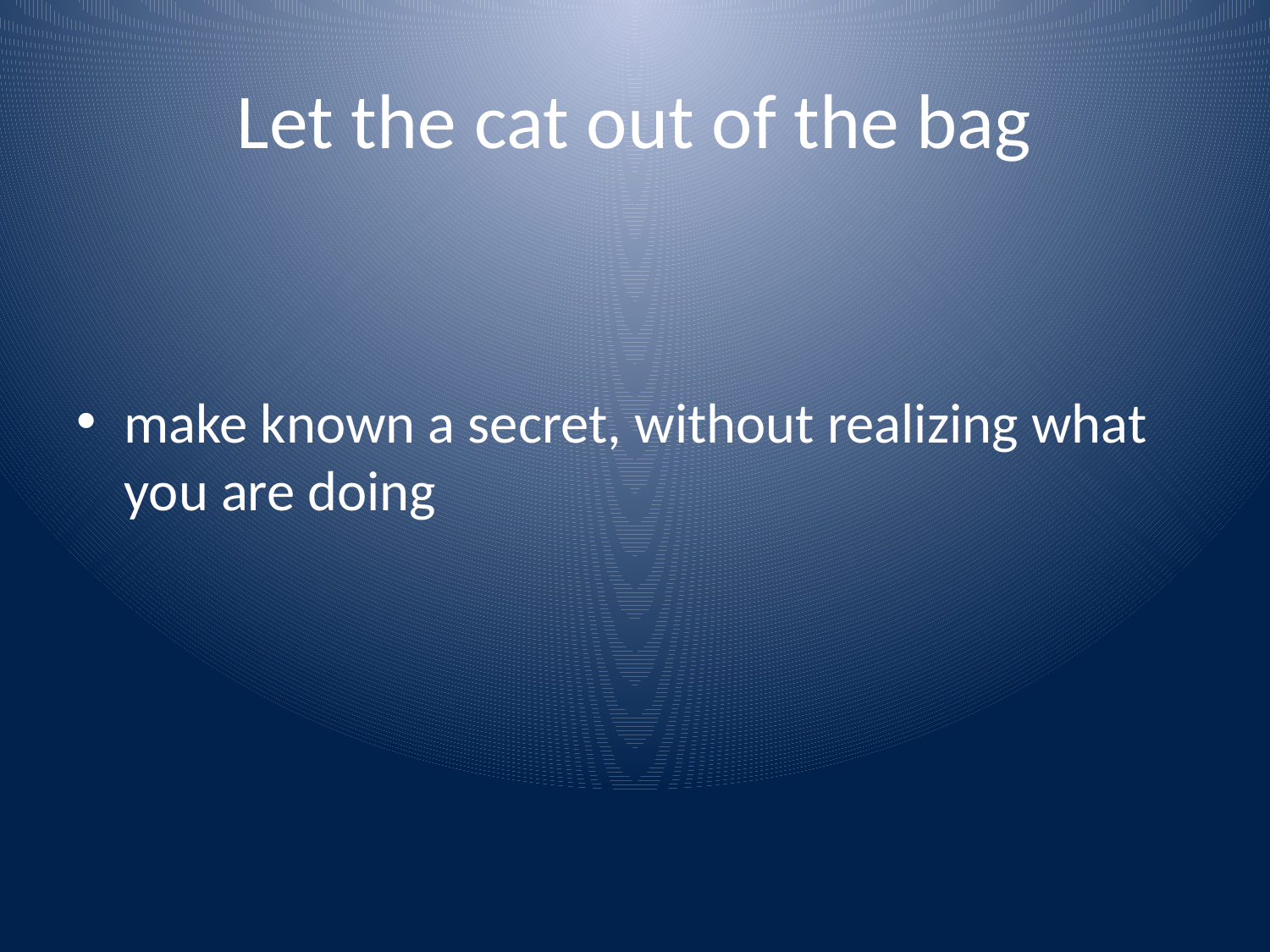

# Let the cat out of the bag

make known a secret, without realizing what you are doing